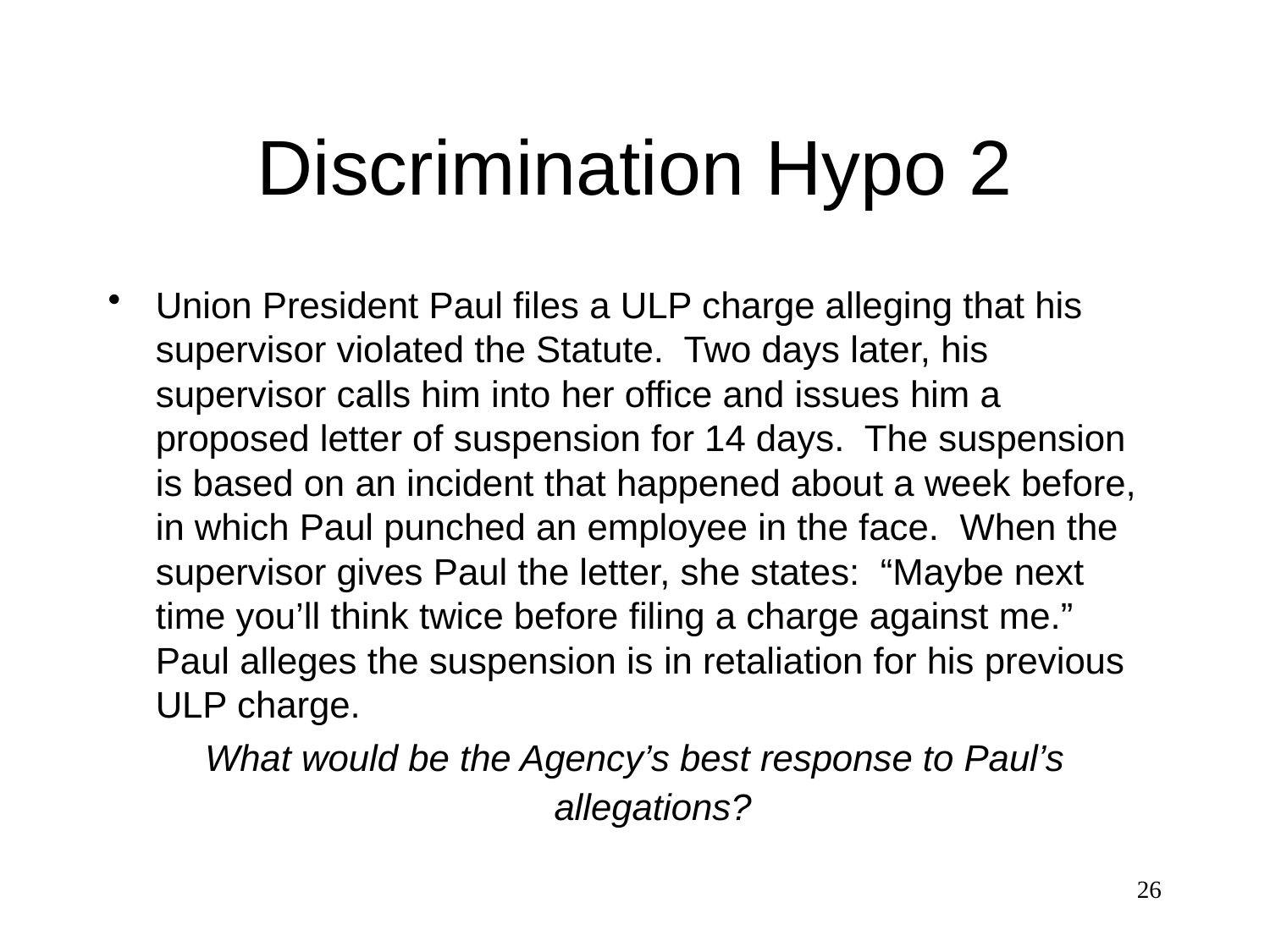

# Discrimination Hypo 2
Union President Paul files a ULP charge alleging that his supervisor violated the Statute.  Two days later, his supervisor calls him into her office and issues him a proposed letter of suspension for 14 days.  The suspension is based on an incident that happened about a week before, in which Paul punched an employee in the face.  When the supervisor gives Paul the letter, she states:  “Maybe next time you’ll think twice before filing a charge against me.”  Paul alleges the suspension is in retaliation for his previous ULP charge.
What would be the Agency’s best response to Paul’s allegations?
26